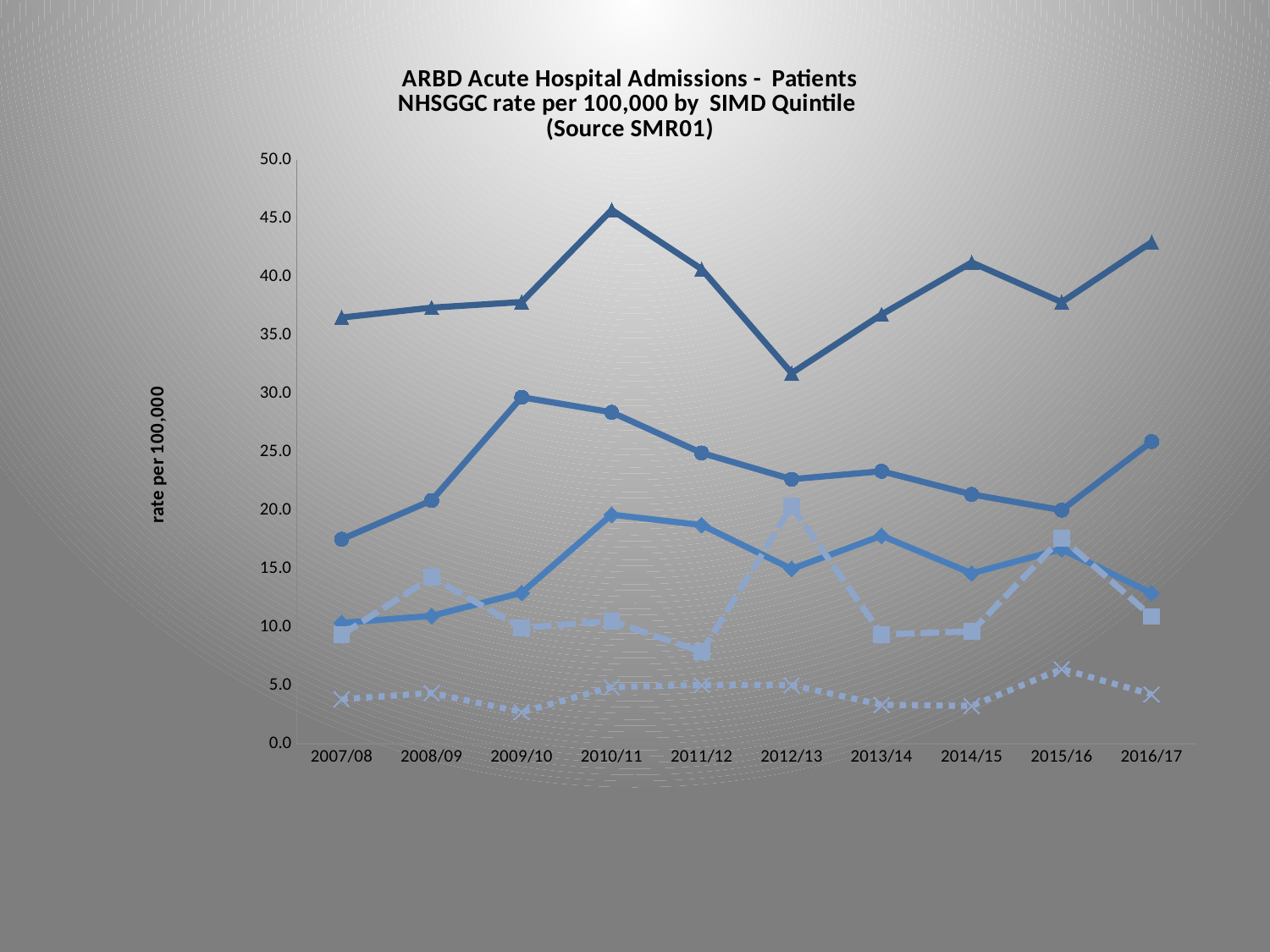

### Chart: ARBD Acute Hospital Admissions -  Patients
NHSGGC rate per 100,000 by  SIMD Quintile
(Source SMR01)

| Category | SIMD Q1 (most deprived) rate | SIMD Q2 rate | SIMD Q3 rate | SIMD Q4 rate | SIMD Q5 (least deprived) rate |
|---|---|---|---|---|---|
| 2007/08 | 36.479292301729345 | 17.49119797779182 | 10.338268133322305 | 9.30805361438882 | 3.7966513535062076 |
| 2008/09 | 37.32406404923358 | 20.814581458145813 | 10.930977707637338 | 14.230216441592075 | 4.3343753894165395 |
| 2009/10 | 37.80342220453641 | 29.653003905244663 | 12.905241565745415 | 9.90750635141925 | 2.695839241714338 |
| 2010/11 | 45.69190600522193 | 28.367216397363517 | 19.600951659997836 | 10.500304508830755 | 4.834187373102582 |
| 2011/12 | 40.62364711394192 | 24.882675292660767 | 18.710958864676588 | 7.848739100063575 | 5.020136324590859 |
| 2012/13 | 31.721749854732177 | 22.63507042989222 | 14.948747152619589 | 20.31884964051266 | 5.001611630414245 |
| 2013/14 | 36.74433352001825 | 23.318856210102894 | 17.79410089966974 | 9.340483992745558 | 3.322627090486211 |
| 2014/15 | 41.19488712600928 | 21.33313828749756 | 14.573329349956644 | 9.606857818504286 | 3.2242636587869247 |
| 2015/16 | 37.79189847162531 | 19.987765065020806 | 16.64579910691669 | 17.603309422171368 | 6.387123558905247 |
| 2016/17 | 42.93576171812673 | 25.858595577578793 | 12.867344823395692 | 10.881313882380251 | 4.213608903355612 |